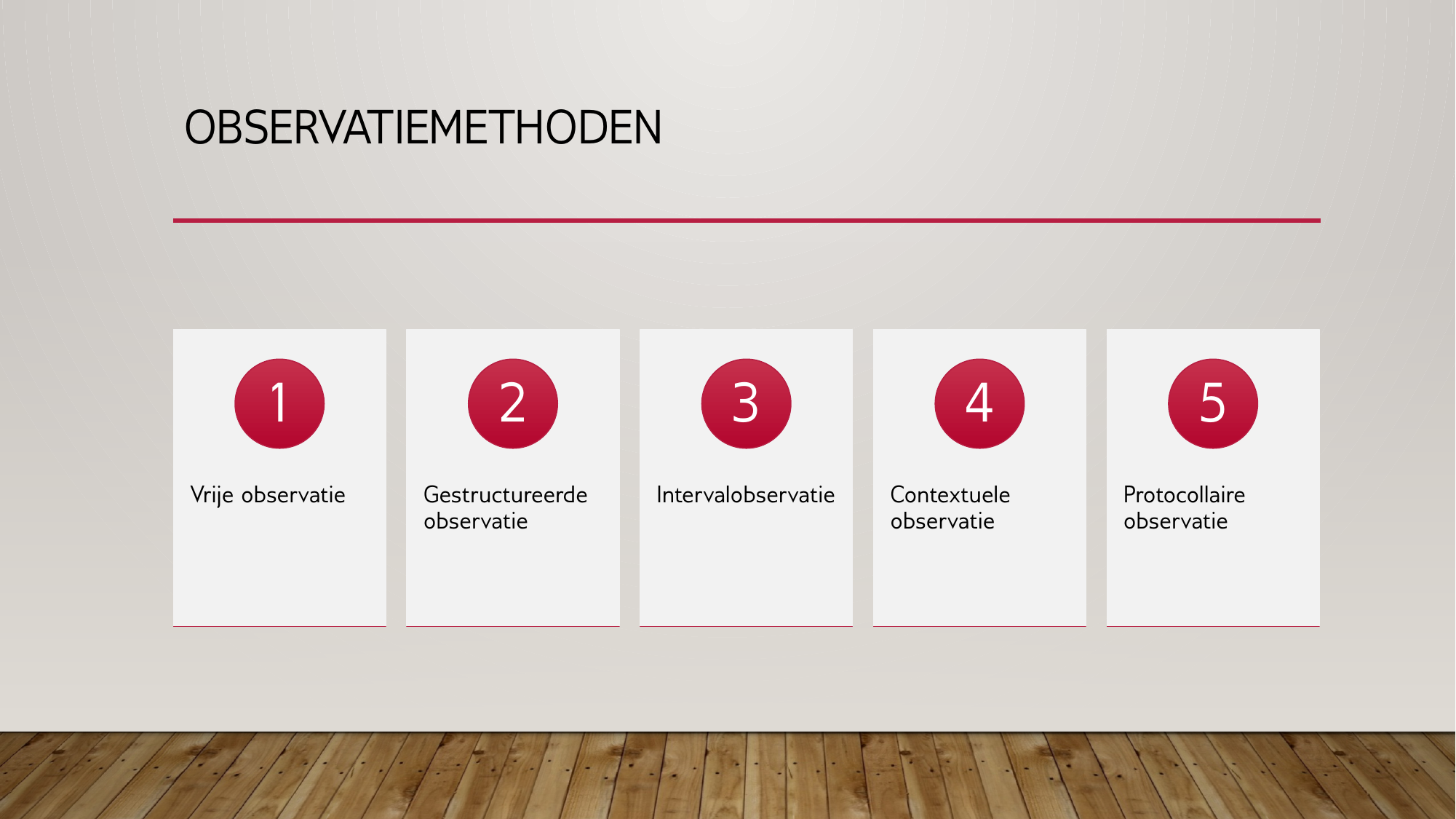

# Observatiemethoden
Vrije observatie
1
Gestructureerde observatie
2
Intervalobservatie
3
Contextuele observatie
4
Protocollaire observatie
5